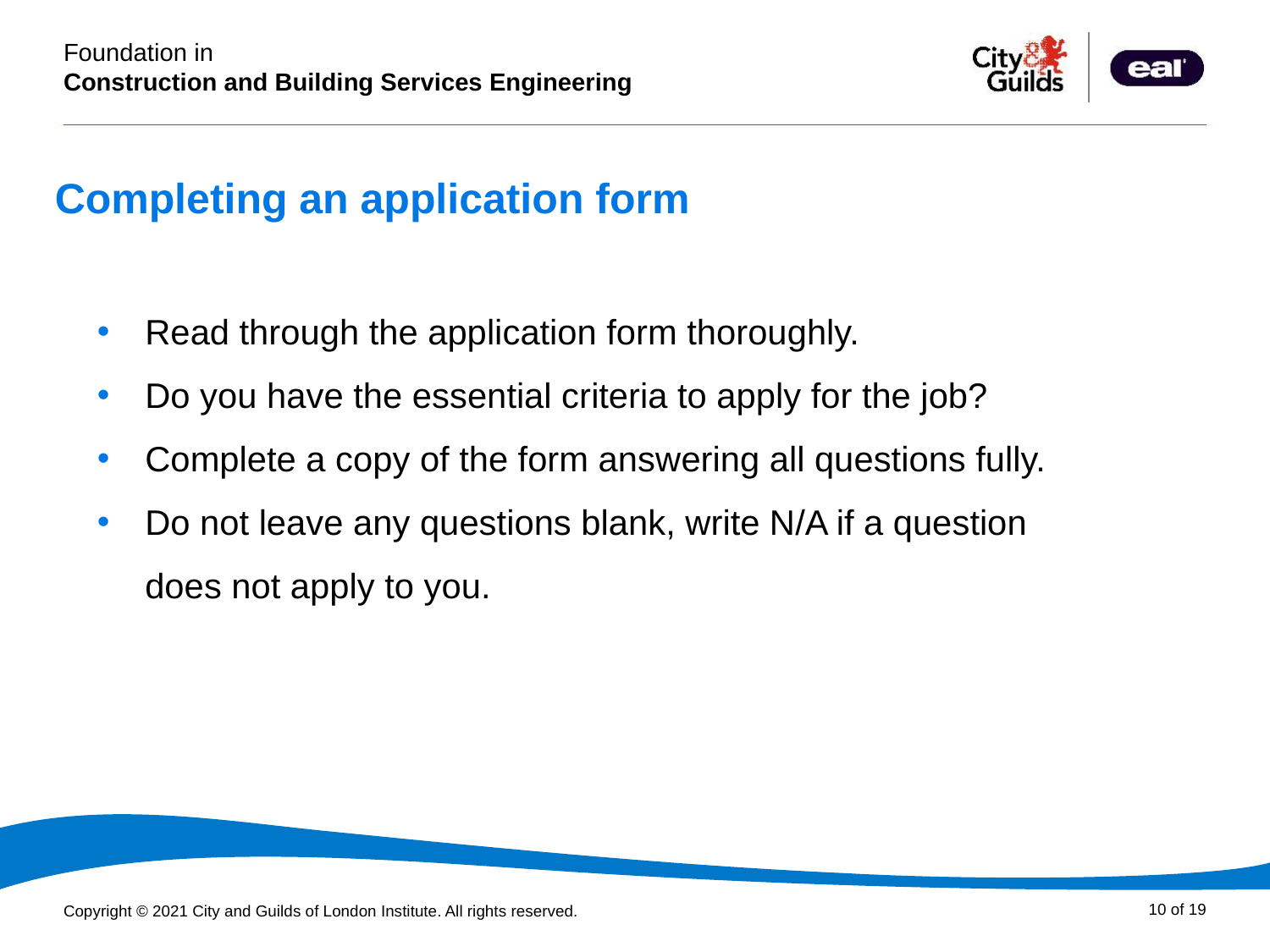

Completing an application form

Read through the application form thoroughly.
Do you have the essential criteria to apply for the job?
Complete a copy of the form answering all questions fully.
Do not leave any questions blank, write N/A if a question does not apply to you.